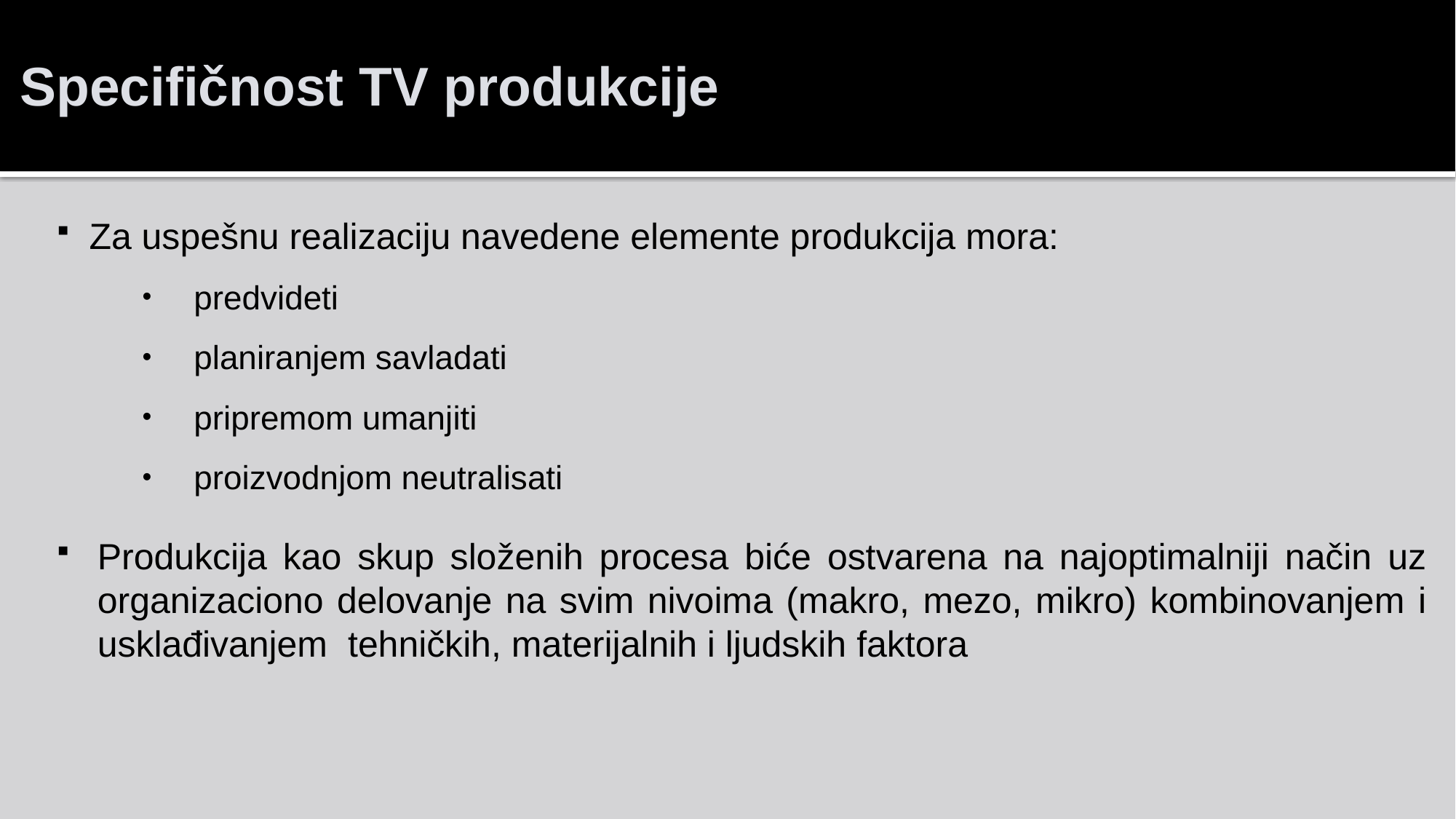

# Specifičnost TV produkcije

Za uspešnu realizaciju navedene elemente produkcija mora:
 predvideti
 planiranjem savladati
 pripremom umanjiti
 proizvodnjom neutralisati

Produkcija kao skup složenih procesa biće ostvarena na najoptimalniji način uz organizaciono delovanje na svim nivoima (makro, mezo, mikro) kombinovanjem i usklađivanjem  tehničkih, materijalnih i ljudskih faktora